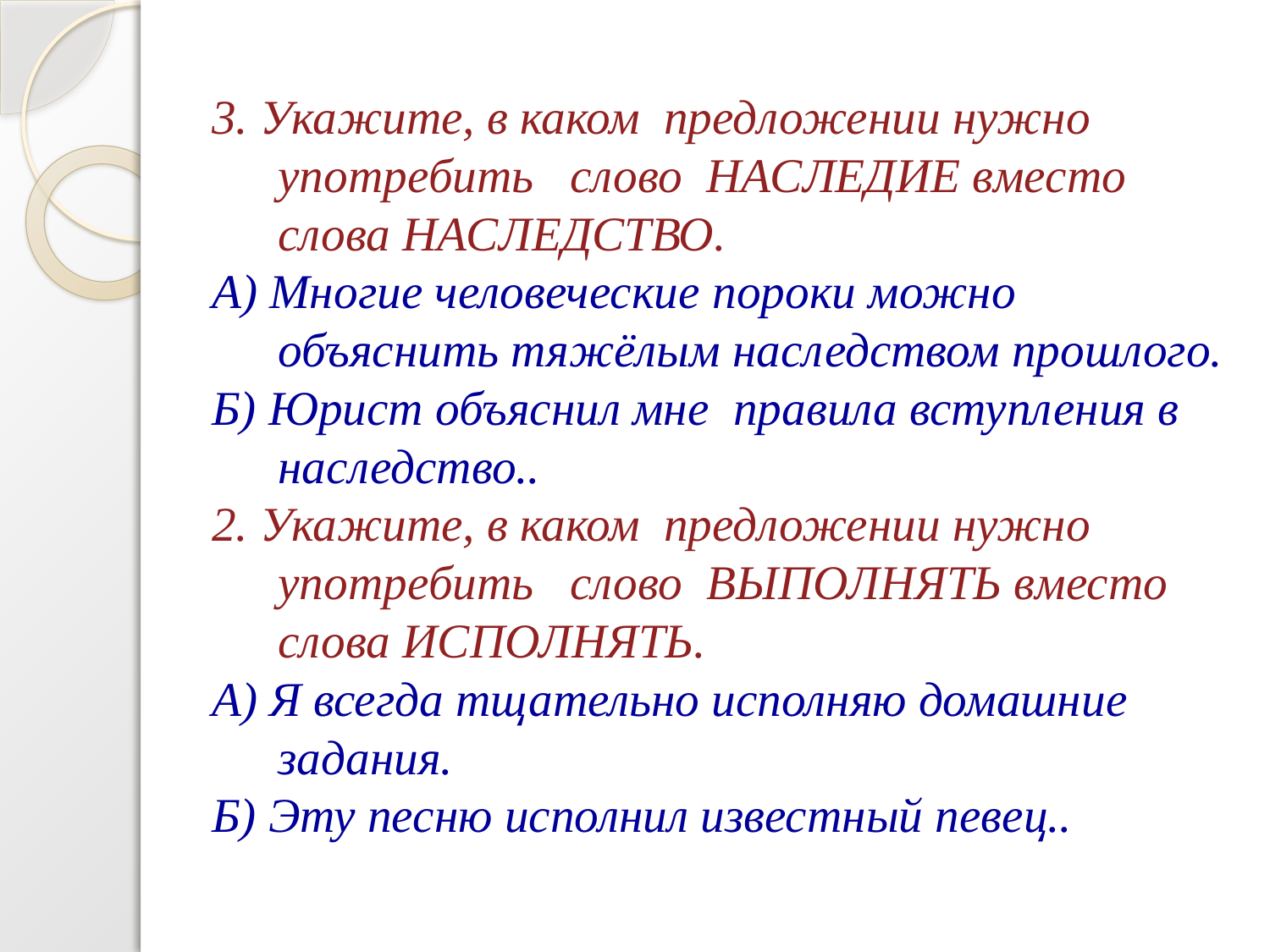

#
3. Укажите, в каком  предложении нужно употребить   слово  НАСЛЕДИЕ вместо слова НАСЛЕДСТВО.
А) Многие человеческие пороки можно объяснить тяжёлым наследством прошлого.
Б) Юрист объяснил мне  правила вступления в наследство..
2. Укажите, в каком  предложении нужно употребить   слово  ВЫПОЛНЯТЬ вместо слова ИСПОЛНЯТЬ.
А) Я всегда тщательно исполняю домашние задания.
Б) Эту песню исполнил известный певец..